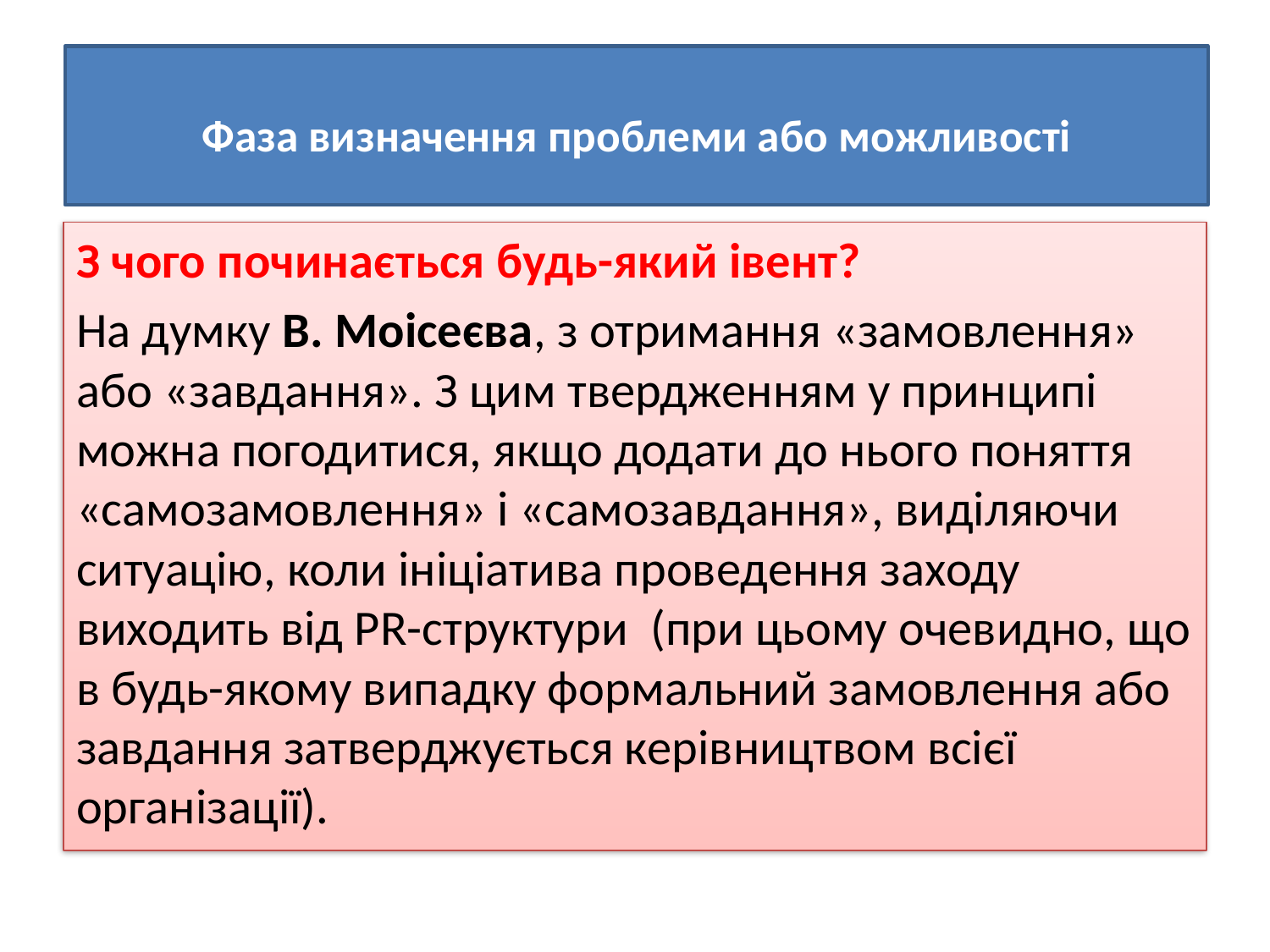

# Фаза визначення проблеми або можливості
З чого починається будь-який івент?
На думку В. Моісеєва, з отримання «замовлення» або «завдання». З цим твердженням у принципі можна погодитися, якщо додати до нього поняття «самозамовлення» і «самозавдання», виділяючи ситуацію, коли ініціатива проведення заходу виходить від PR-структури  (при цьому очевидно, що в будь-якому випадку формальний замовлення або завдання затверджується керівництвом всієї організації).